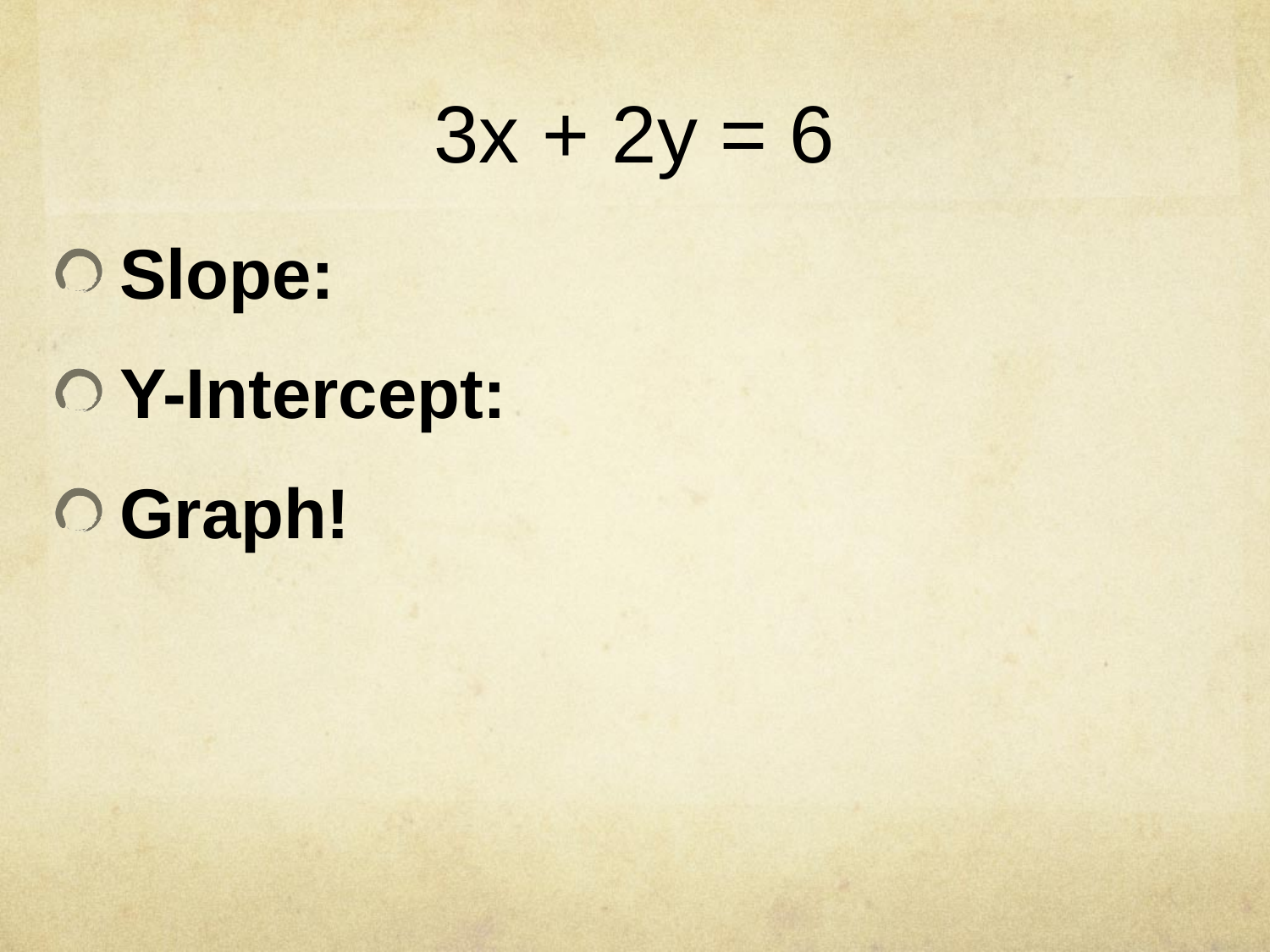

# 3x + 2y = 6
Slope:
Y-Intercept:
Graph!